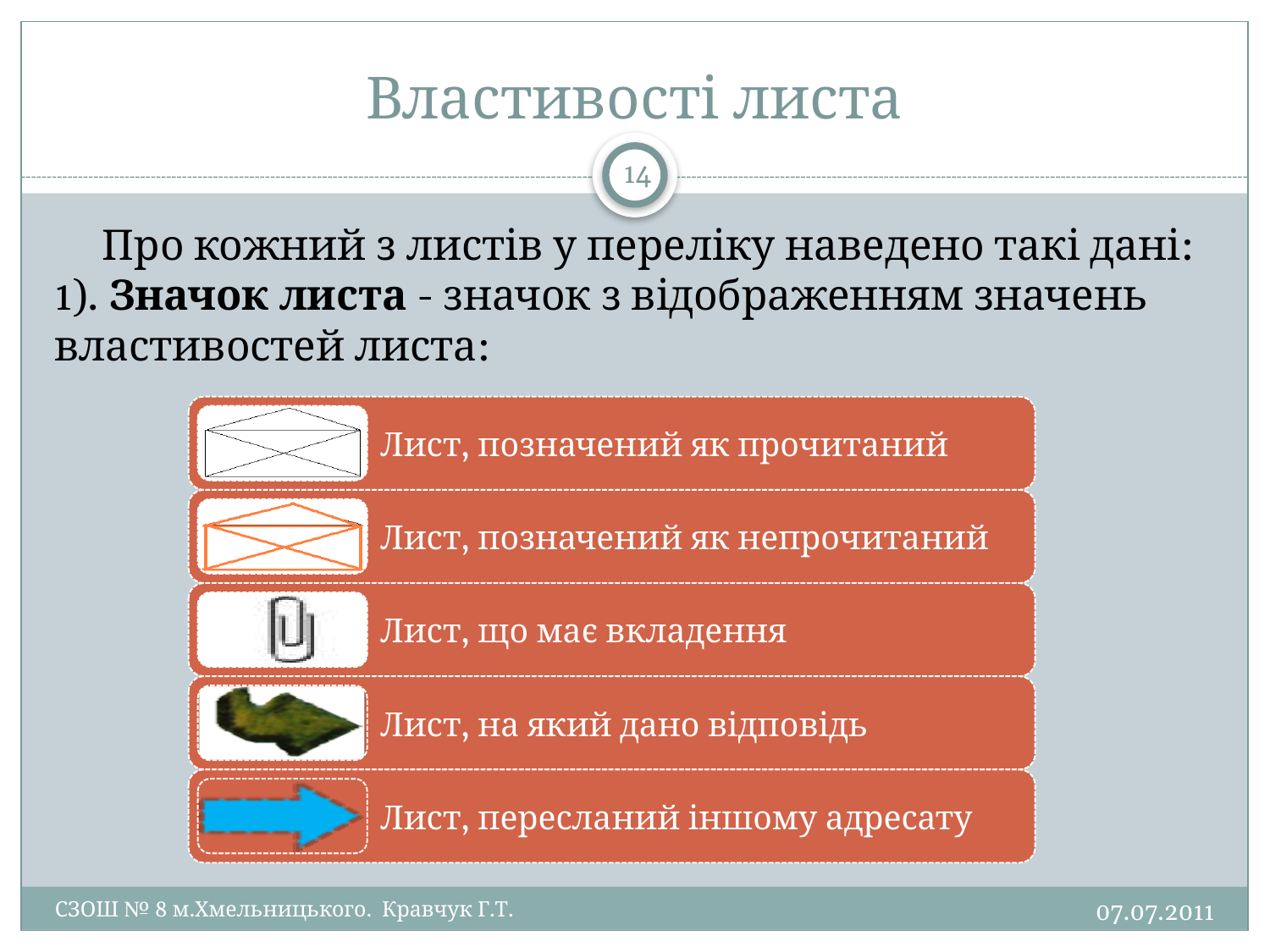

# Властивості листа
14
Про кожний з листів у переліку наведено такі дані: 1). Значок листа - значок з відображенням значень властивостей листа:
Лист, позначений як прочитаний
Лист, позначений як непрочитаний
Лист, що має вкладення
Лист, на який дано відповідь
Лист, пересланий іншому адресату
07.07.2011
СЗОШ № 8 м.Хмельницького.  Кравчук Г.Т.